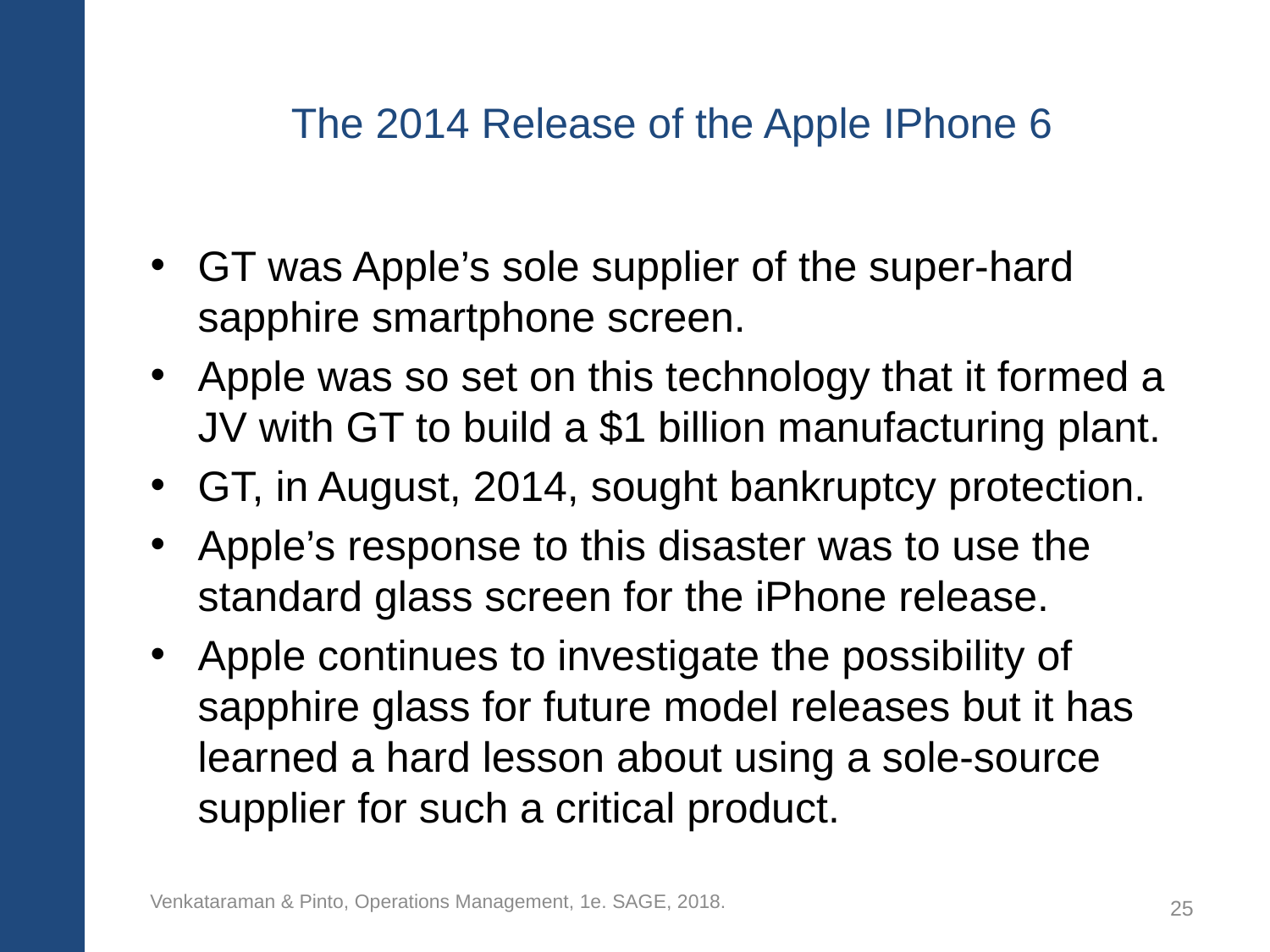

# The 2014 Release of the Apple IPhone 6
GT was Apple’s sole supplier of the super-hard sapphire smartphone screen.
Apple was so set on this technology that it formed a JV with GT to build a $1 billion manufacturing plant.
GT, in August, 2014, sought bankruptcy protection.
Apple’s response to this disaster was to use the standard glass screen for the iPhone release.
Apple continues to investigate the possibility of sapphire glass for future model releases but it has learned a hard lesson about using a sole-source supplier for such a critical product.
Venkataraman & Pinto, Operations Management, 1e. SAGE, 2018.
25